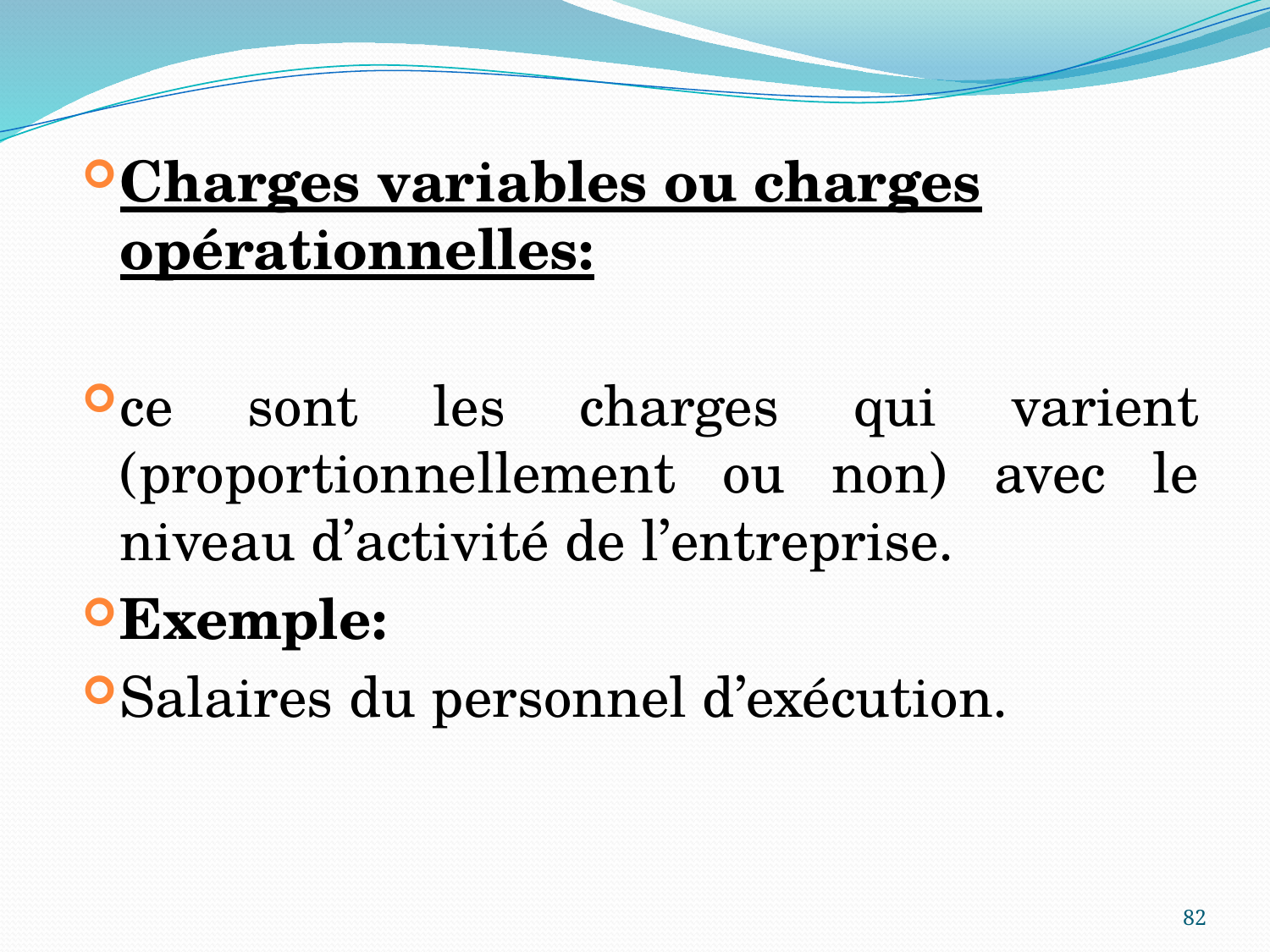

Charges variables ou charges opérationnelles:

ce sont les charges qui varient (proportionnellement ou non) avec le niveau d’activité de l’entreprise.
Exemple:
Salaires du personnel d’exécution.

82